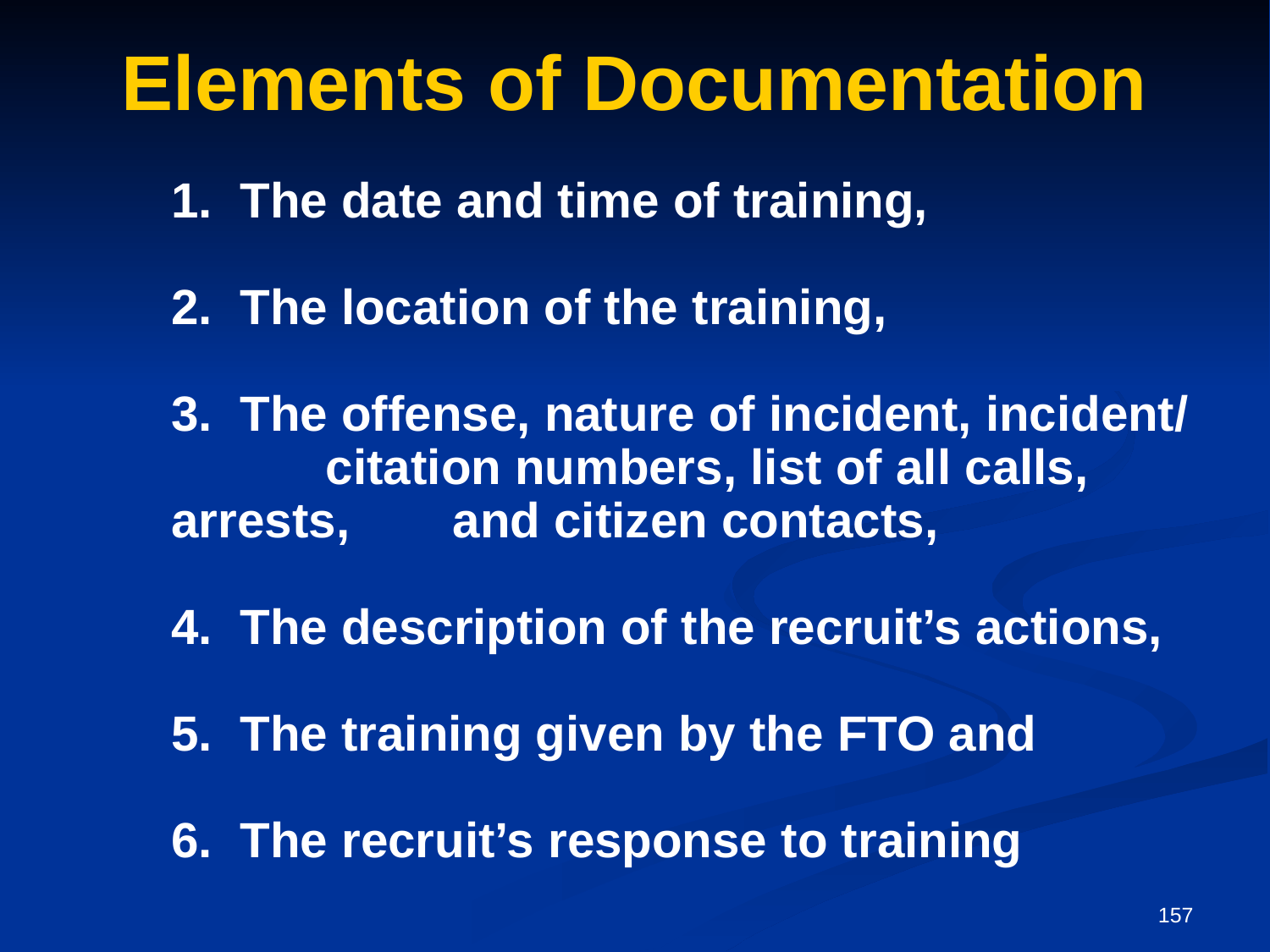

# Elements of Documentation
	1.  The date and time of training,

	2.  The location of the training,

	3.  The offense, nature of incident, incident/ 	  citation numbers, list of all calls, arrests, 	  and citizen contacts,

	4.  The description of the recruit’s actions,

	5.  The training given by the FTO and

	6.  The recruit’s response to training
157